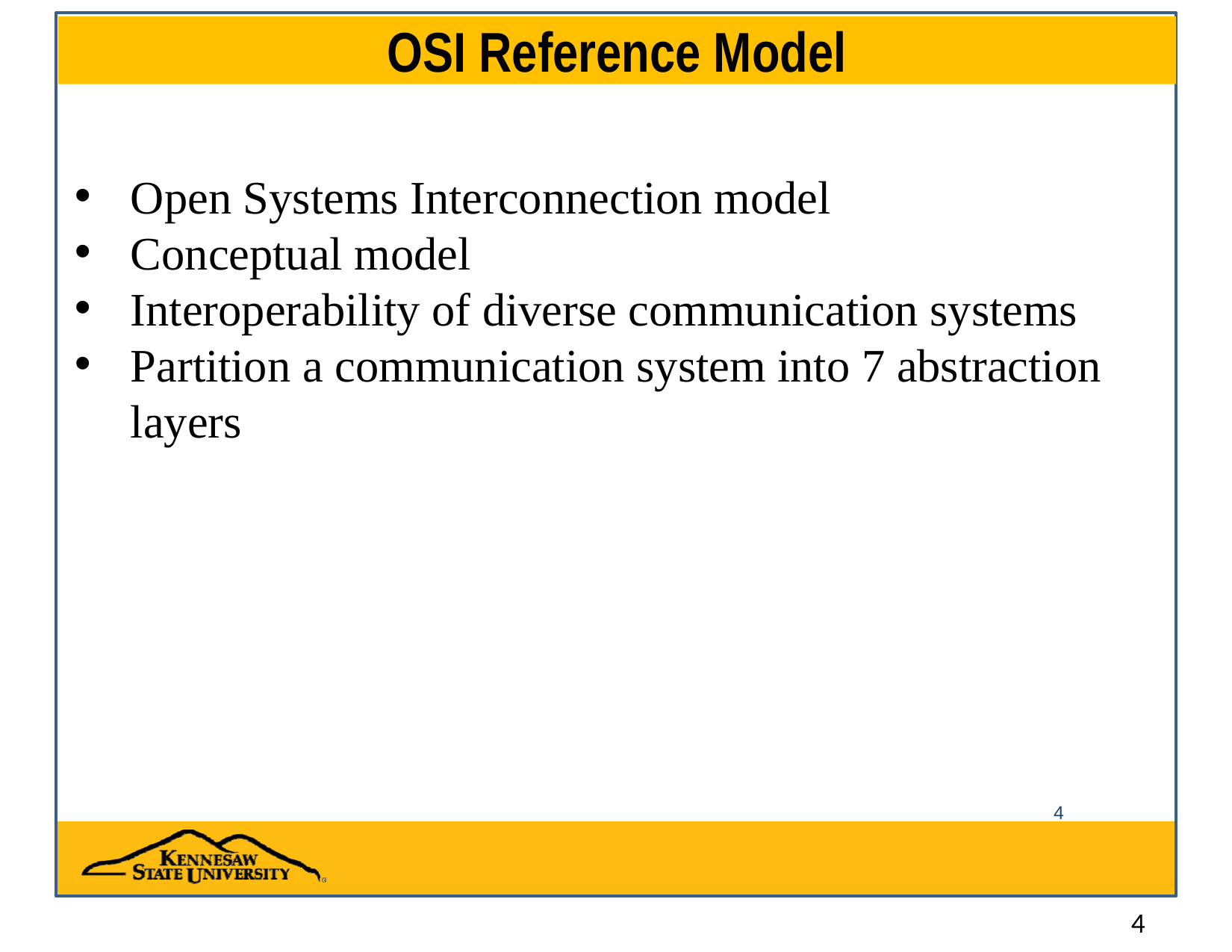

# OSI Reference Model
Open Systems Interconnection model
Conceptual model
Interoperability of diverse communication systems
Partition a communication system into 7 abstraction layers
4